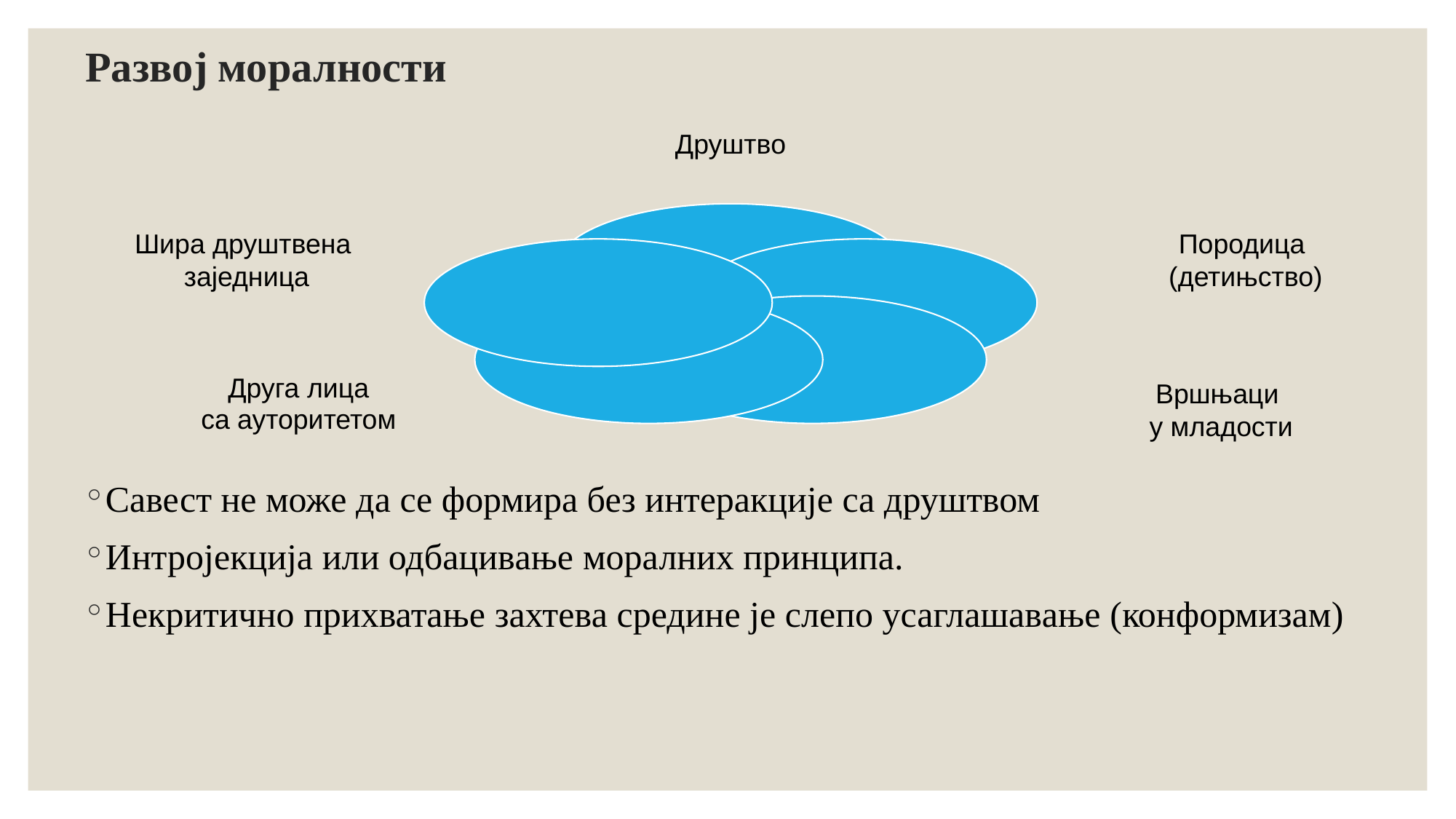

# Развој моралности
Друштво
Породица
(детињство)
Вршњаци
 у младости
Друга лица
са ауторитетом
Шира друштвена
 заједница
Савест не може да се формира без интеракције са друштвом
Интројекциjа или одбацивaње моралних принципа.
Некритично прихватaње захтевa срединe je слепо усаглaшaвaње (конфoрмизам)